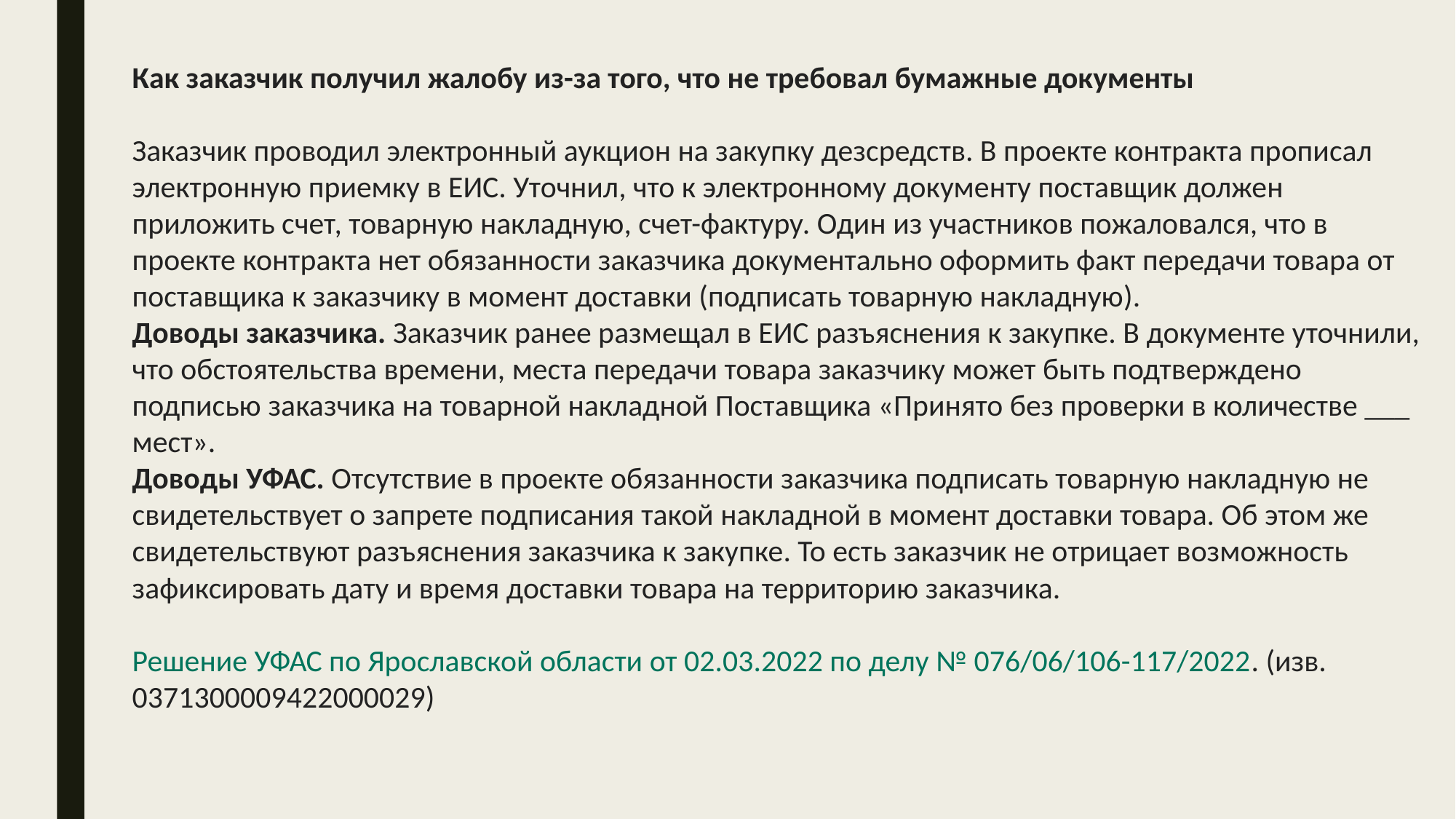

Как заказчик получил жалобу из-за того, что не требовал бумажные документы

Заказчик проводил электронный аукцион на закупку дезсредств. В проекте контракта прописал электронную приемку в ЕИС. Уточнил, что к электронному документу поставщик должен приложить счет, товарную накладную, счет-фактуру. Один из участников пожаловался, что в проекте контракта нет обязанности заказчика документально оформить факт передачи товара от поставщика к заказчику в момент доставки (подписать товарную накладную).
Доводы заказчика. Заказчик ранее размещал в ЕИС разъяснения к закупке. В документе уточнили, что обстоятельства времени, места передачи товара заказчику может быть подтверждено подписью заказчика на товарной накладной Поставщика «Принято без проверки в количестве ___ мест».
Доводы УФАС. Отсутствие в проекте обязанности заказчика подписать товарную накладную не свидетельствует о запрете подписания такой накладной в момент доставки товара. Об этом же свидетельствуют разъяснения заказчика к закупке. То есть заказчик не отрицает возможность зафиксировать дату и время доставки товара на территорию заказчика.

Решение УФАС по Ярославской области от 02.03.2022 по делу № 076/06/106-117/2022. (изв. 0371300009422000029)